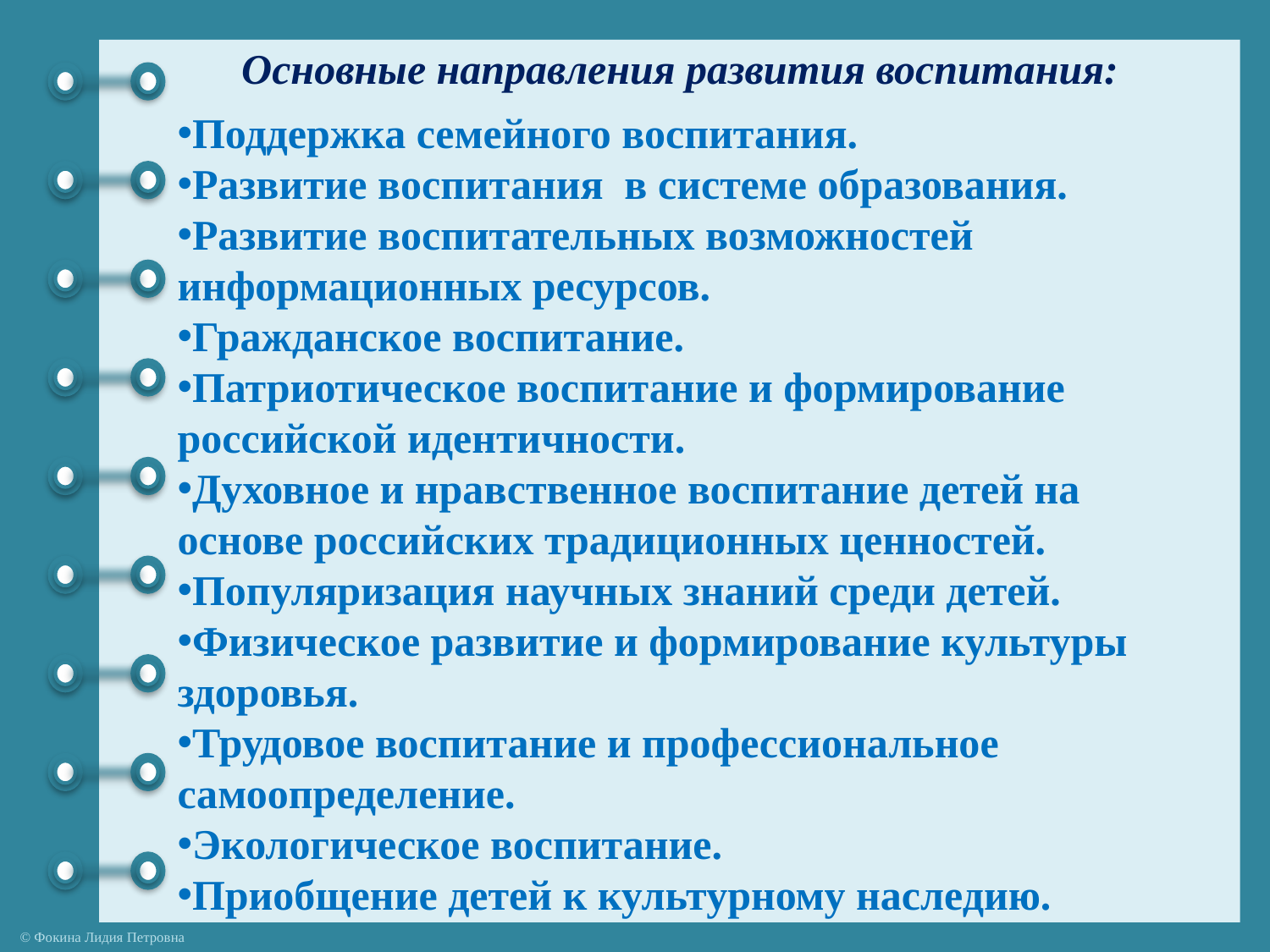

Основные направления развития воспитания:

Поддержка семейного воспитания.
Развитие воспитания  в системе образования.
Развитие воспитательных возможностей информационных ресурсов.
Гражданское воспитание.
Патриотическое воспитание и формирование российской идентичности.
Духовное и нравственное воспитание детей на основе российских традиционных ценностей.
Популяризация научных знаний среди детей.
Физическое развитие и формирование культуры здоровья.
Трудовое воспитание и профессиональное самоопределение.
Экологическое воспитание.
Приобщение детей к культурному наследию.